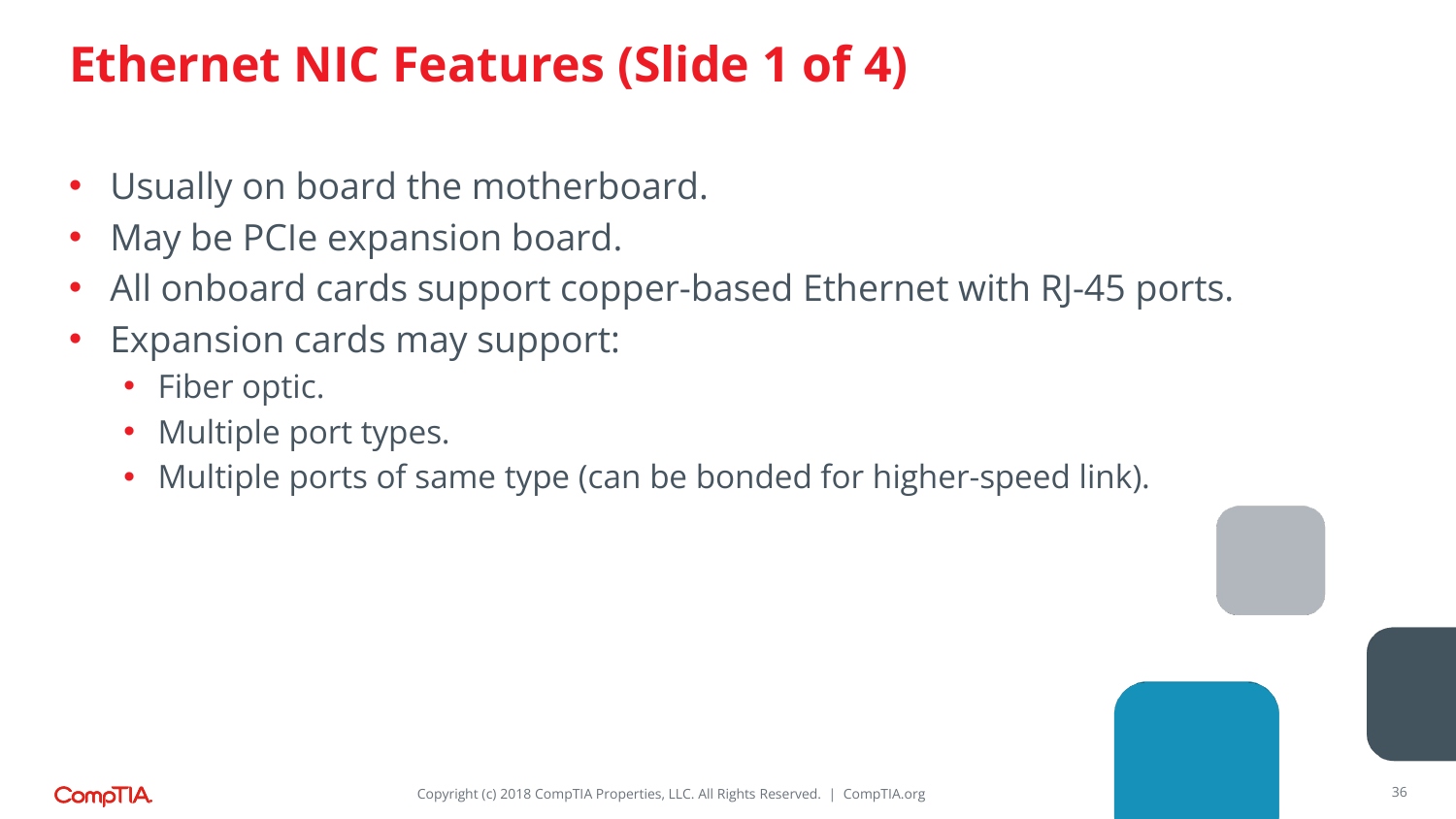

# Ethernet NIC Features (Slide 1 of 4)
Usually on board the motherboard.
May be PCIe expansion board.
All onboard cards support copper-based Ethernet with RJ-45 ports.
Expansion cards may support:
Fiber optic.
Multiple port types.
Multiple ports of same type (can be bonded for higher-speed link).
36